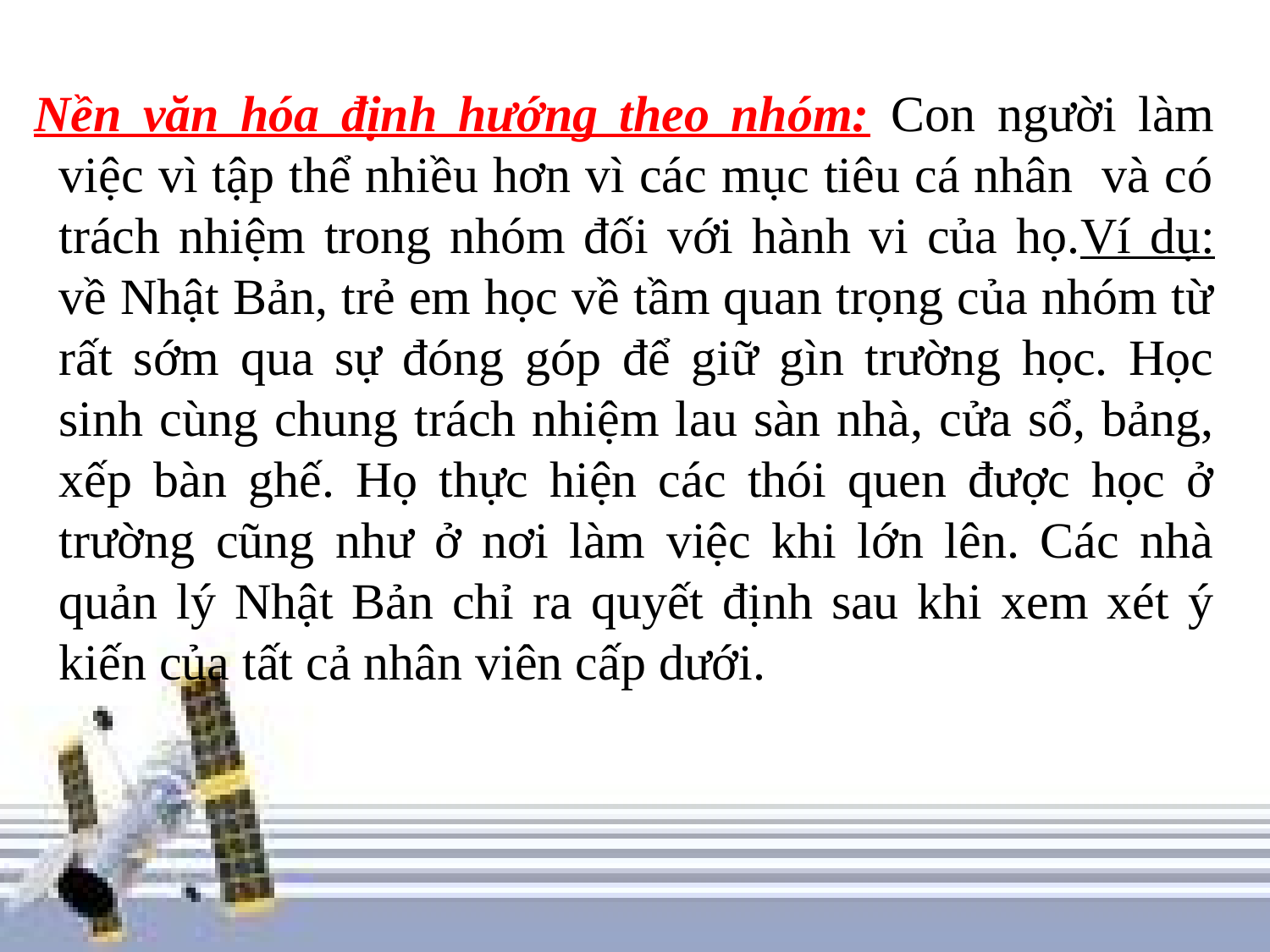

Nền văn hóa định hướng theo nhóm: Con người làm việc vì tập thể nhiều hơn vì các mục tiêu cá nhân  và có trách nhiệm trong nhóm đối với hành vi của họ.Ví dụ: về Nhật Bản, trẻ em học về tầm quan trọng của nhóm từ rất sớm qua sự đóng góp để giữ gìn trường học. Học sinh cùng chung trách nhiệm lau sàn nhà, cửa sổ, bảng, xếp bàn ghế. Họ thực hiện các thói quen được học ở trường cũng như ở nơi làm việc khi lớn lên. Các nhà quản lý Nhật Bản chỉ ra quyết định sau khi xem xét ý kiến của tất cả nhân viên cấp dưới.